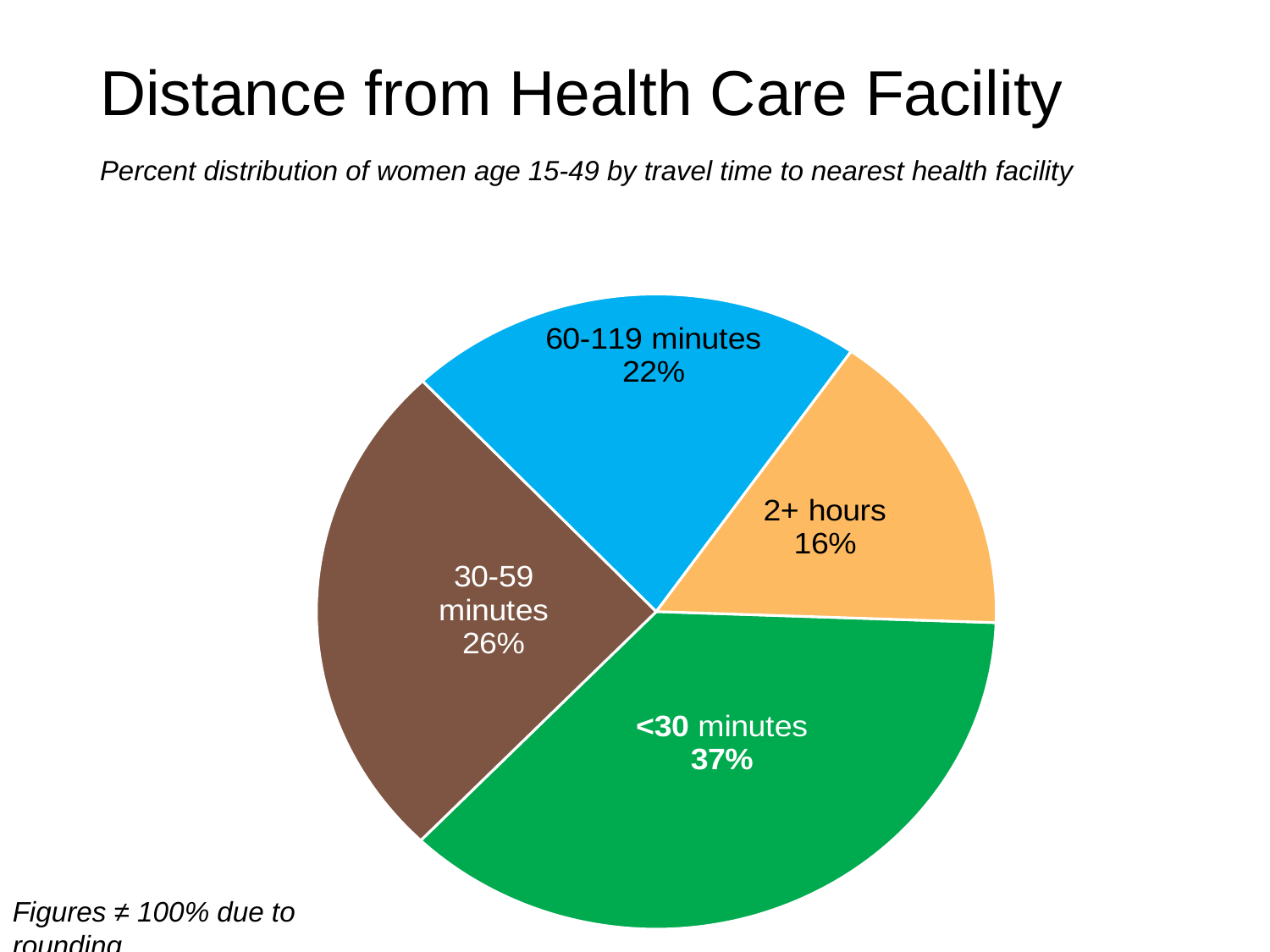

# Distance from Health Care Facility
Percent distribution of women age 15-49 by travel time to nearest health facility

### Chart

| Category | Sales |
|---|---|
| <30 minutes | 37.0 |
| 30-59 minutes | 26.0 |
| 60-119 minutes | 22.0 |
| 2+ hours | 16.0 |
Figures ≠ 100% due to rounding.